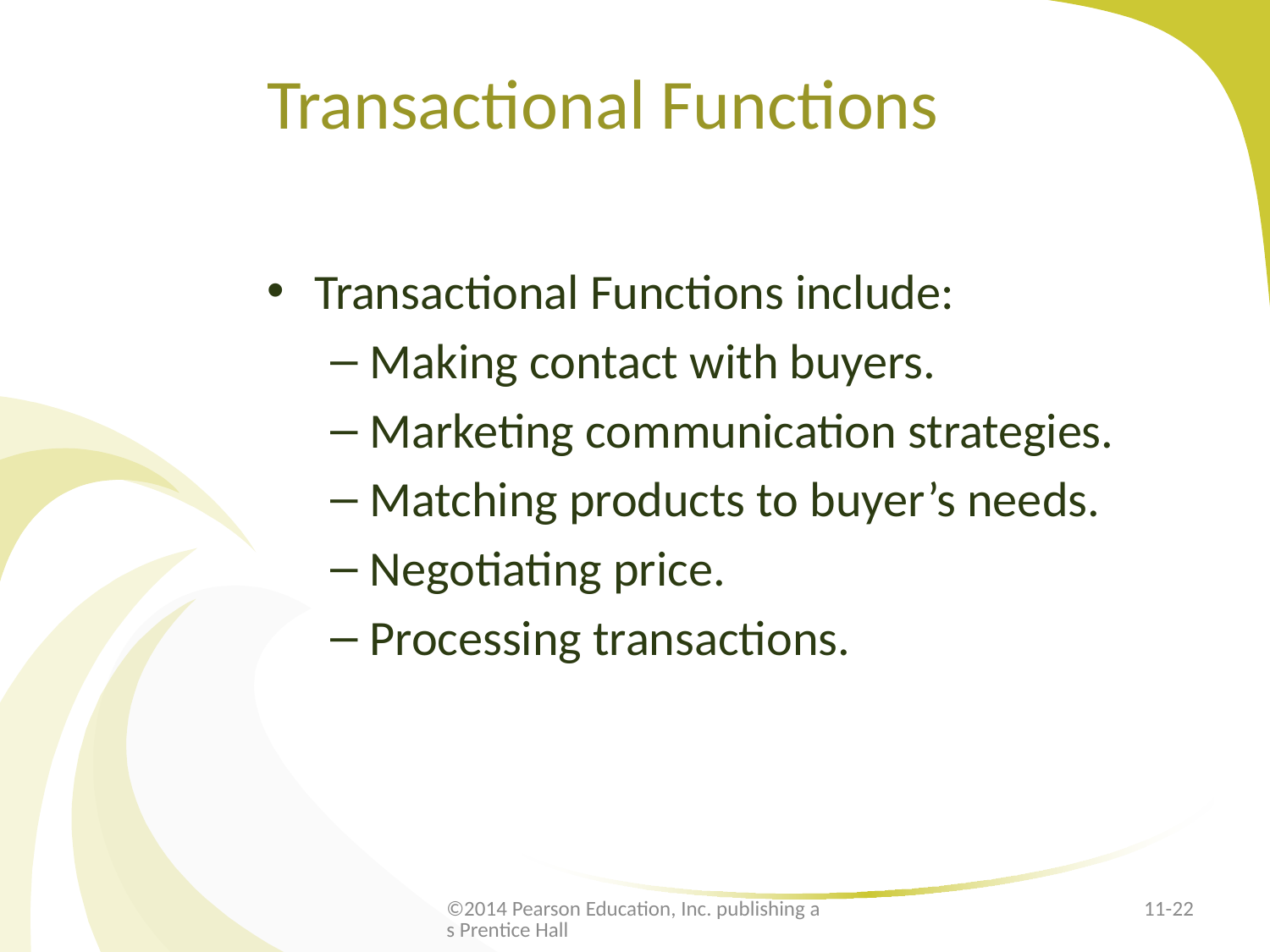

# Transactional Functions
Transactional Functions include:
Making contact with buyers.
Marketing communication strategies.
Matching products to buyer’s needs.
Negotiating price.
Processing transactions.
©2014 Pearson Education, Inc. publishing as Prentice Hall
11-22